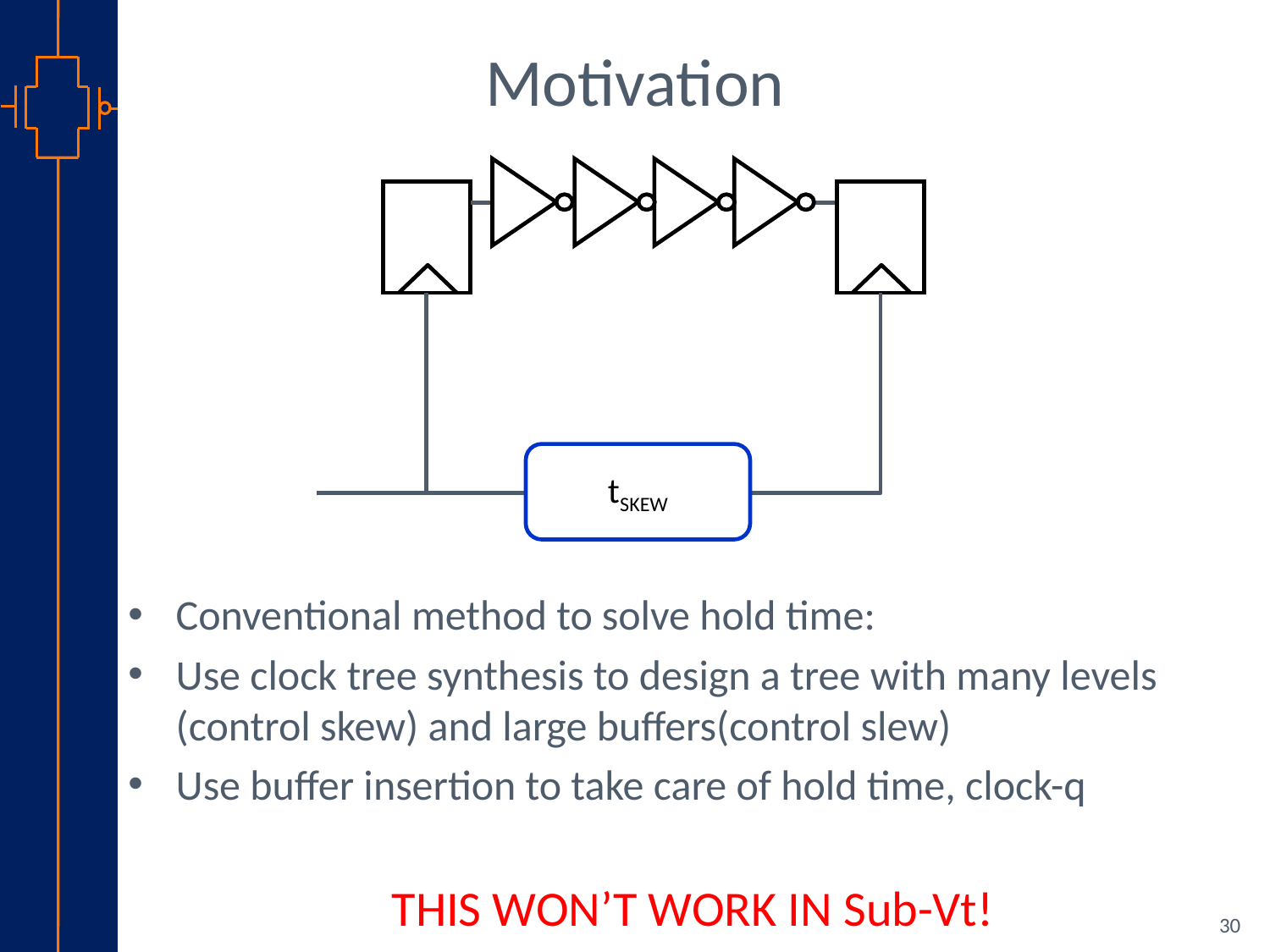

Motivation

tSKEW
Conventional method to solve hold time:
Use clock tree synthesis to design a tree with many levels (control skew) and large buffers(control slew)
Use buffer insertion to take care of hold time, clock-q

THIS WON’T WORK IN Sub-Vt!

30